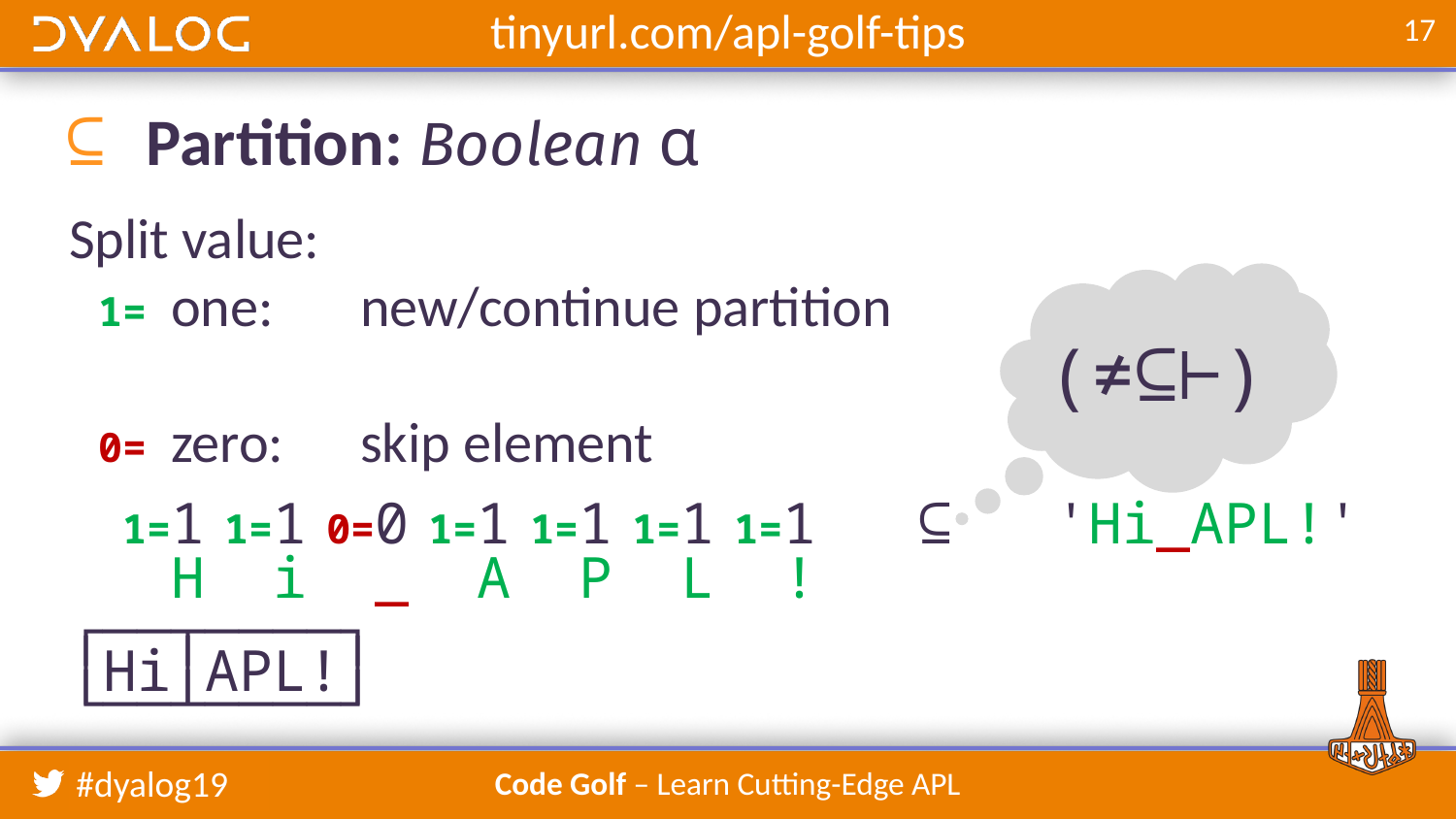

# ⊆ Partition: Boolean ⍺
Split value:
 1= one:	new/continue partition
 = decrease/stable:	continue partition
 0= zero:	skip element
   1  1  0  1  1  1  1   ⊆   'Hi_APL!'
   H  i  _  A  P  L  !
┌──┬────┐
│Hi│APL!│
└──┴────┘

0 1=  1=  0=  1=  1=  1=  1=

(≠⊆⊢)